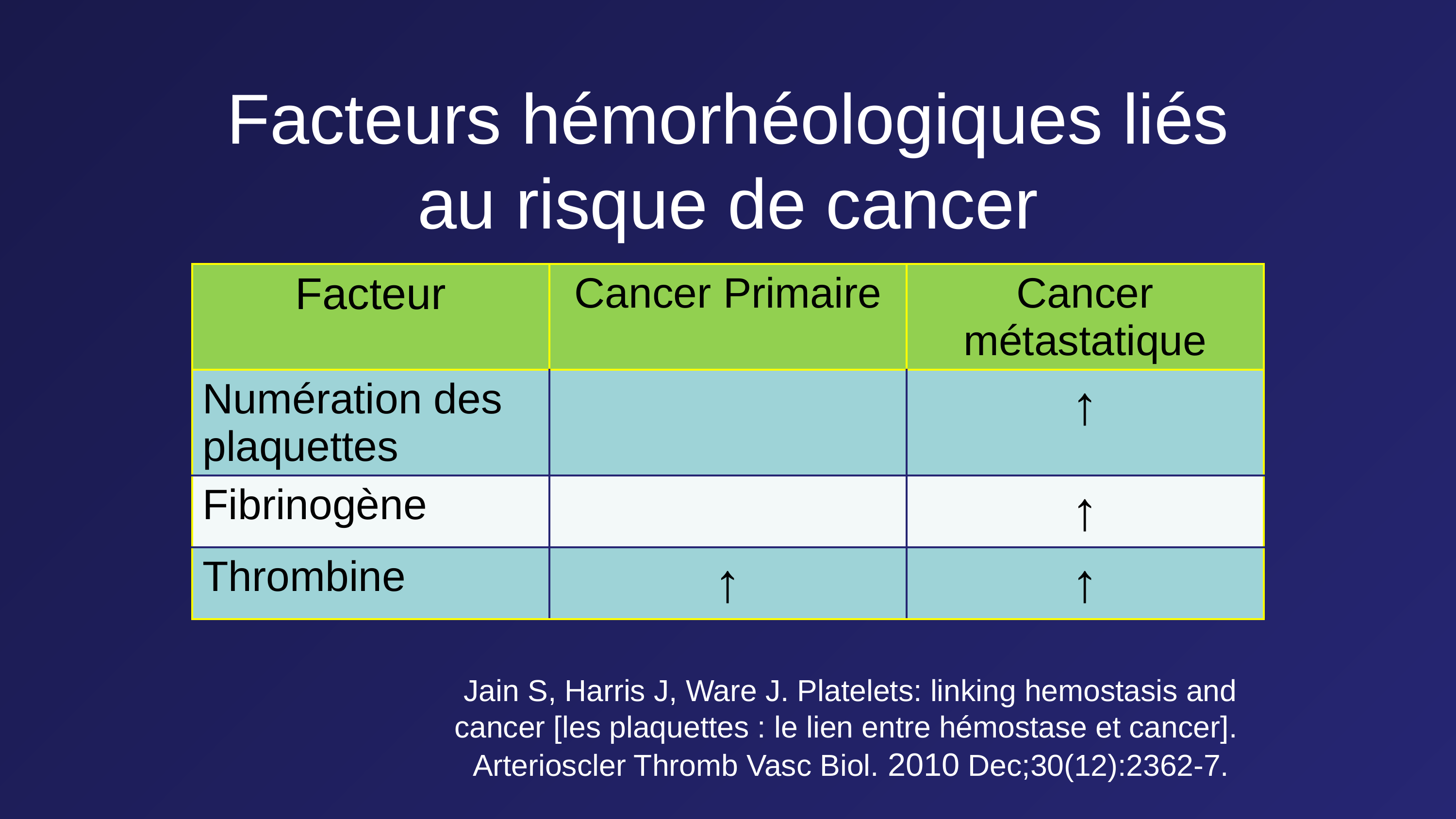

# Facteurs hémorhéologiques liés au risque de cancer
| Facteur | Cancer Primaire | Cancer métastatique |
| --- | --- | --- |
| Numération des plaquettes |  | ↑ |
| Fibrinogène |  | ↑ |
| Thrombine | ↑ | ↑ |
Jain S, Harris J, Ware J. Platelets: linking hemostasis and cancer [les plaquettes : le lien entre hémostase et cancer]. Arterioscler Thromb Vasc Biol. 2010 Dec;30(12):2362-7.